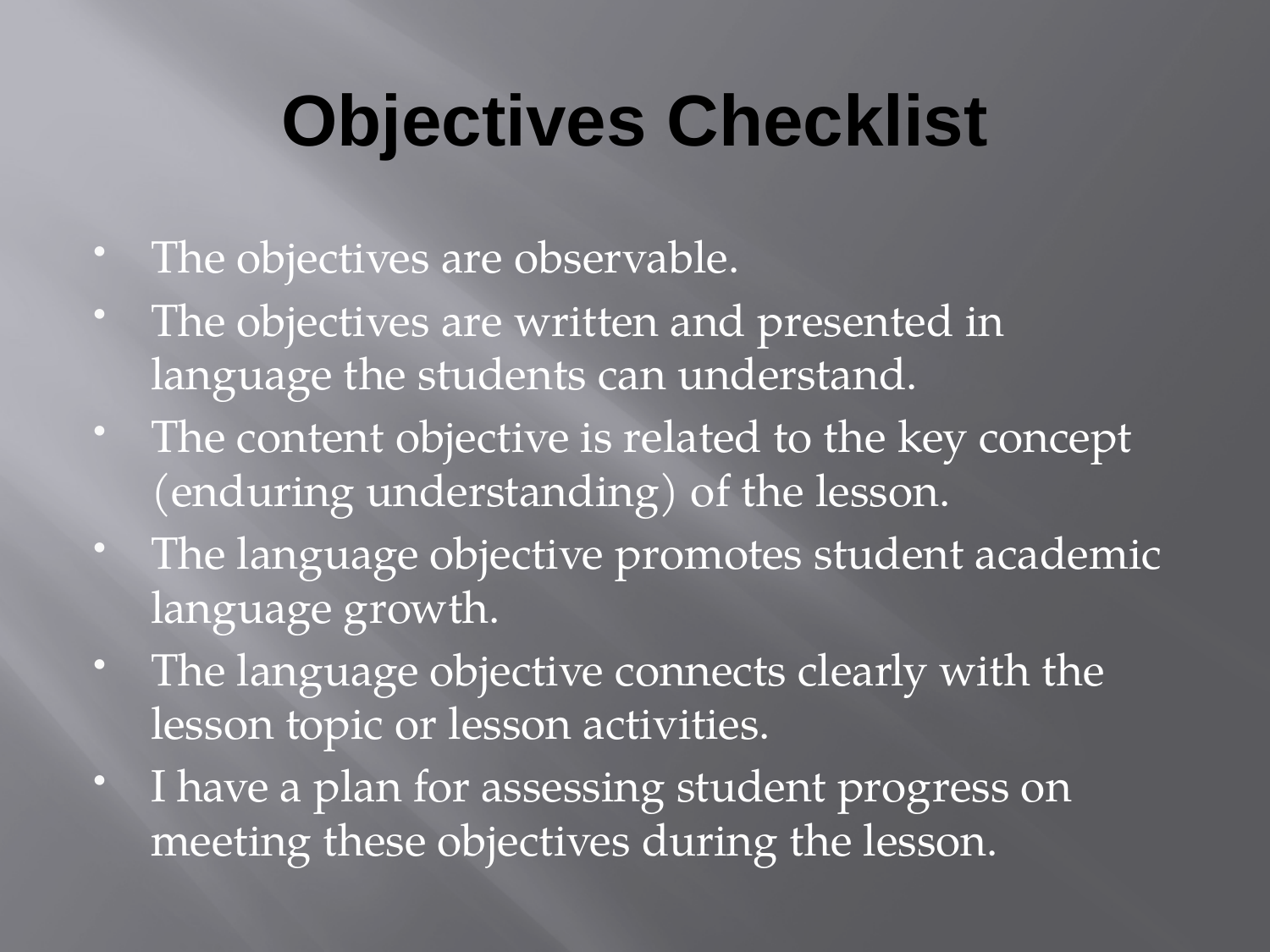

# Objectives Checklist
The objectives are observable.
The objectives are written and presented in language the students can understand.
The content objective is related to the key concept (enduring understanding) of the lesson.
The language objective promotes student academic language growth.
The language objective connects clearly with the lesson topic or lesson activities.
I have a plan for assessing student progress on meeting these objectives during the lesson.